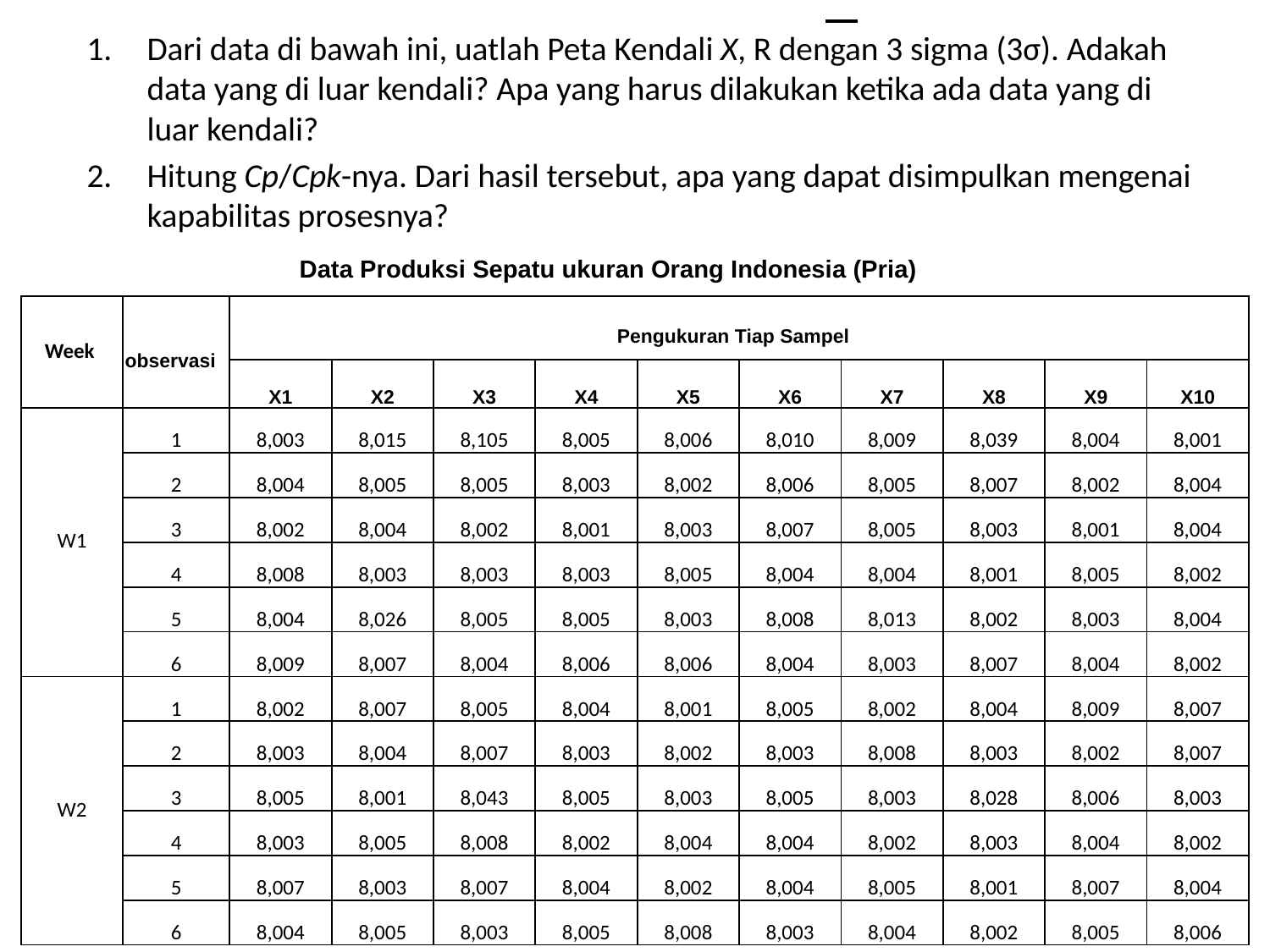

Dari data di bawah ini, uatlah Peta Kendali X, R dengan 3 sigma (3σ). Adakah data yang di luar kendali? Apa yang harus dilakukan ketika ada data yang di luar kendali?
Hitung Cp/Cpk-nya. Dari hasil tersebut, apa yang dapat disimpulkan mengenai kapabilitas prosesnya?
Data Produksi Sepatu ukuran Orang Indonesia (Pria)
| Week | observasi | Pengukuran Tiap Sampel |  |  |  |  |  |  |  |  |  |
| --- | --- | --- | --- | --- | --- | --- | --- | --- | --- | --- | --- |
|  |  | X1 | X2 | X3 | X4 | X5 | X6 | X7 | X8 | X9 | X10 |
| W1 | 1 | 8,003 | 8,015 | 8,105 | 8,005 | 8,006 | 8,010 | 8,009 | 8,039 | 8,004 | 8,001 |
|  | 2 | 8,004 | 8,005 | 8,005 | 8,003 | 8,002 | 8,006 | 8,005 | 8,007 | 8,002 | 8,004 |
|  | 3 | 8,002 | 8,004 | 8,002 | 8,001 | 8,003 | 8,007 | 8,005 | 8,003 | 8,001 | 8,004 |
|  | 4 | 8,008 | 8,003 | 8,003 | 8,003 | 8,005 | 8,004 | 8,004 | 8,001 | 8,005 | 8,002 |
|  | 5 | 8,004 | 8,026 | 8,005 | 8,005 | 8,003 | 8,008 | 8,013 | 8,002 | 8,003 | 8,004 |
|  | 6 | 8,009 | 8,007 | 8,004 | 8,006 | 8,006 | 8,004 | 8,003 | 8,007 | 8,004 | 8,002 |
| W2 | 1 | 8,002 | 8,007 | 8,005 | 8,004 | 8,001 | 8,005 | 8,002 | 8,004 | 8,009 | 8,007 |
|  | 2 | 8,003 | 8,004 | 8,007 | 8,003 | 8,002 | 8,003 | 8,008 | 8,003 | 8,002 | 8,007 |
|  | 3 | 8,005 | 8,001 | 8,043 | 8,005 | 8,003 | 8,005 | 8,003 | 8,028 | 8,006 | 8,003 |
|  | 4 | 8,003 | 8,005 | 8,008 | 8,002 | 8,004 | 8,004 | 8,002 | 8,003 | 8,004 | 8,002 |
|  | 5 | 8,007 | 8,003 | 8,007 | 8,004 | 8,002 | 8,004 | 8,005 | 8,001 | 8,007 | 8,004 |
|  | 6 | 8,004 | 8,005 | 8,003 | 8,005 | 8,008 | 8,003 | 8,004 | 8,002 | 8,005 | 8,006 |